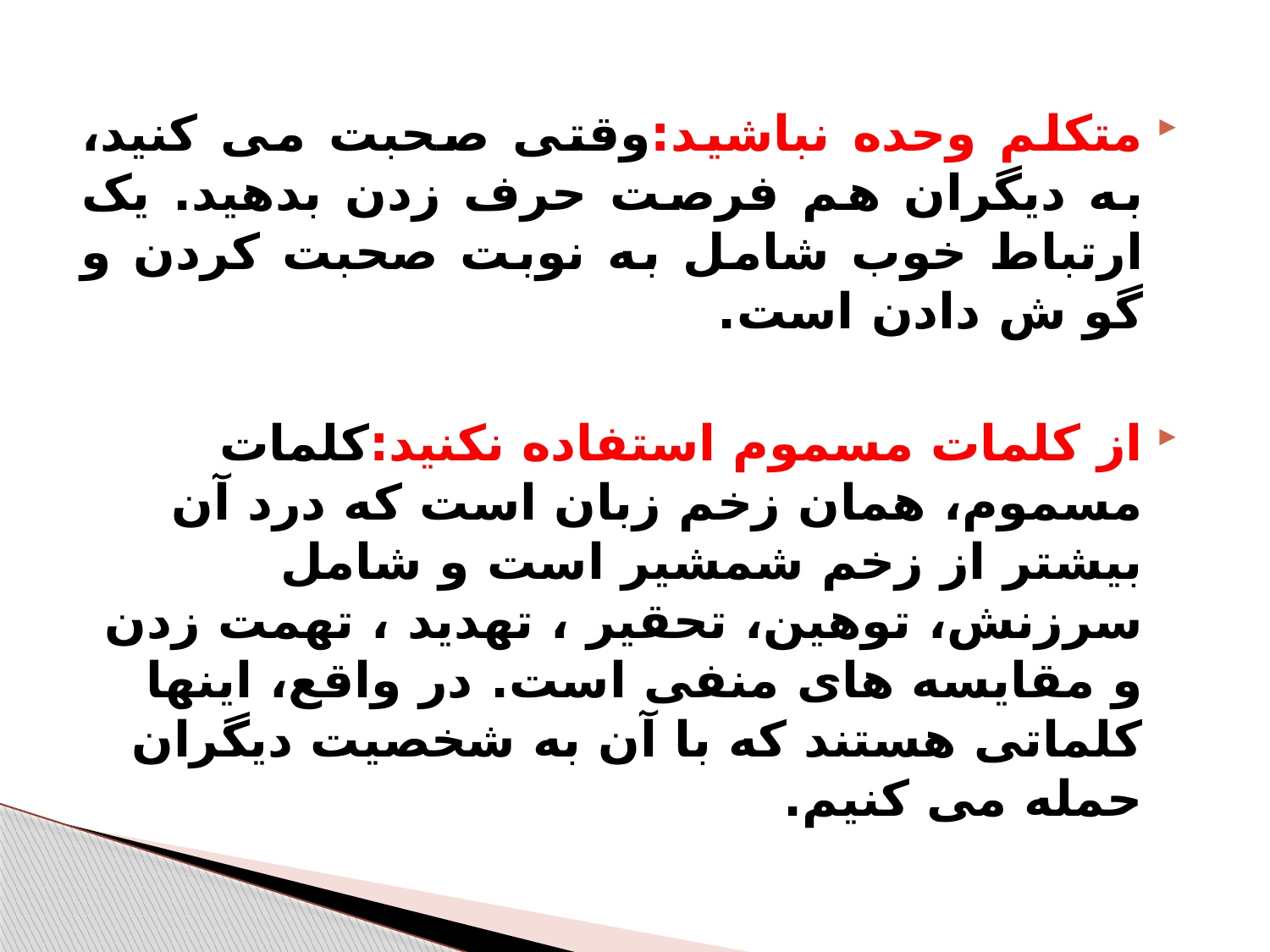

متکلم وحده نباشید:وقتی صحبت می کنید، به دیگران هم فرصت حرف زدن بدهید. یک ارتباط خوب شامل به نوبت صحبت کردن و گو ش دادن است.

از کلمات مسموم استفاده نکنید:کلمات مسموم، همان زخم زبان است که درد آن بیشتر از زخم شمشیر است و شامل سرزنش، توهین، تحقیر ، تهدید ، تهمت زدن و مقایسه های منفی است. در واقع، اینها کلماتی هستند که با آن به شخصیت دیگران حمله می کنیم.